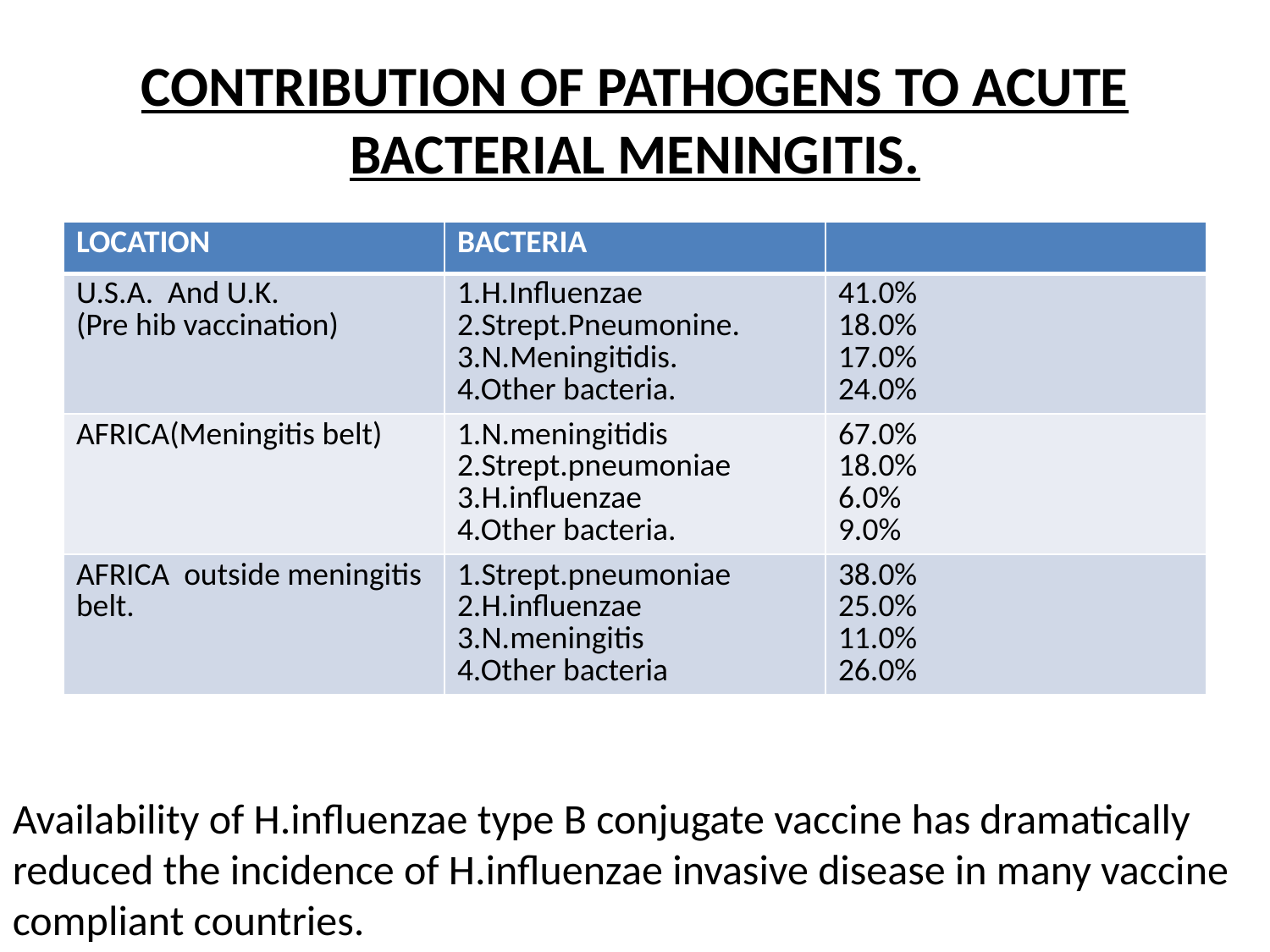

# CONTRIBUTION OF PATHOGENS TO ACUTE BACTERIAL MENINGITIS.
| LOCATION | BACTERIA |  |
| --- | --- | --- |
| U.S.A. And U.K. (Pre hib vaccination) | 1.H.Influenzae 2.Strept.Pneumonine. 3.N.Meningitidis. 4.Other bacteria. | 41.0% 18.0% 17.0% 24.0% |
| AFRICA(Meningitis belt) | 1.N.meningitidis 2.Strept.pneumoniae 3.H.influenzae 4.Other bacteria. | 67.0% 18.0% 6.0% 9.0% |
| AFRICA outside meningitis belt. | 1.Strept.pneumoniae 2.H.influenzae 3.N.meningitis 4.Other bacteria | 38.0% 25.0% 11.0% 26.0% |
Availability of H.influenzae type B conjugate vaccine has dramatically reduced the incidence of H.influenzae invasive disease in many vaccine compliant countries.